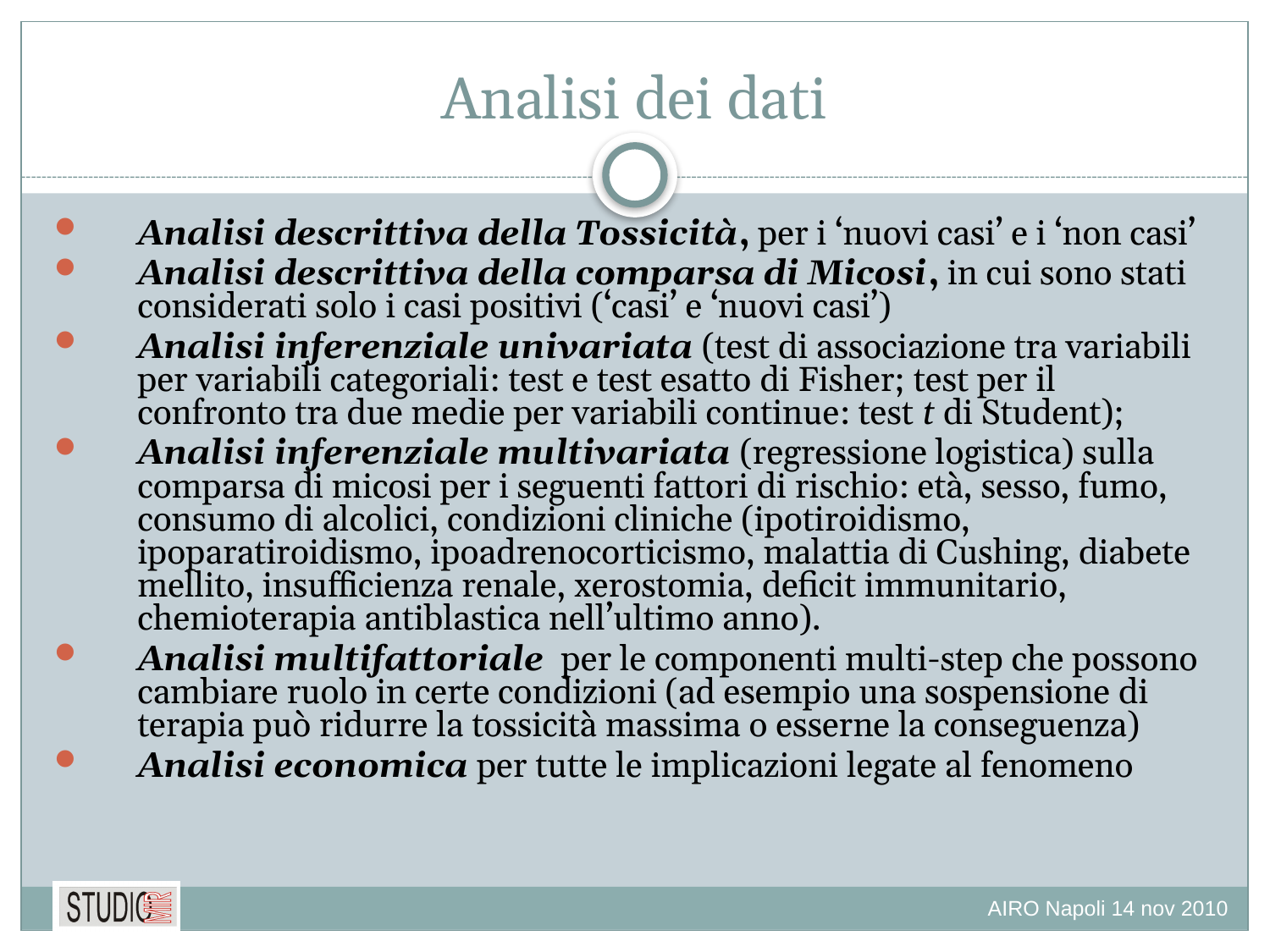

# Analisi dei dati
Analisi descrittiva della Tossicità, per i ‘nuovi casi’ e i ‘non casi’
Analisi descrittiva della comparsa di Micosi, in cui sono stati considerati solo i casi positivi (‘casi’ e ‘nuovi casi’)
Analisi inferenziale univariata (test di associazione tra variabili per variabili categoriali: test e test esatto di Fisher; test per il confronto tra due medie per variabili continue: test t di Student);
Analisi inferenziale multivariata (regressione logistica) sulla comparsa di micosi per i seguenti fattori di rischio: età, sesso, fumo, consumo di alcolici, condizioni cliniche (ipotiroidismo, ipoparatiroidismo, ipoadrenocorticismo, malattia di Cushing, diabete mellito, insufficienza renale, xerostomia, deficit immunitario, chemioterapia antiblastica nell’ultimo anno).
Analisi multifattoriale  per le componenti multi-step che possono cambiare ruolo in certe condizioni (ad esempio una sospensione di terapia può ridurre la tossicità massima o esserne la conseguenza)
Analisi economica per tutte le implicazioni legate al fenomeno